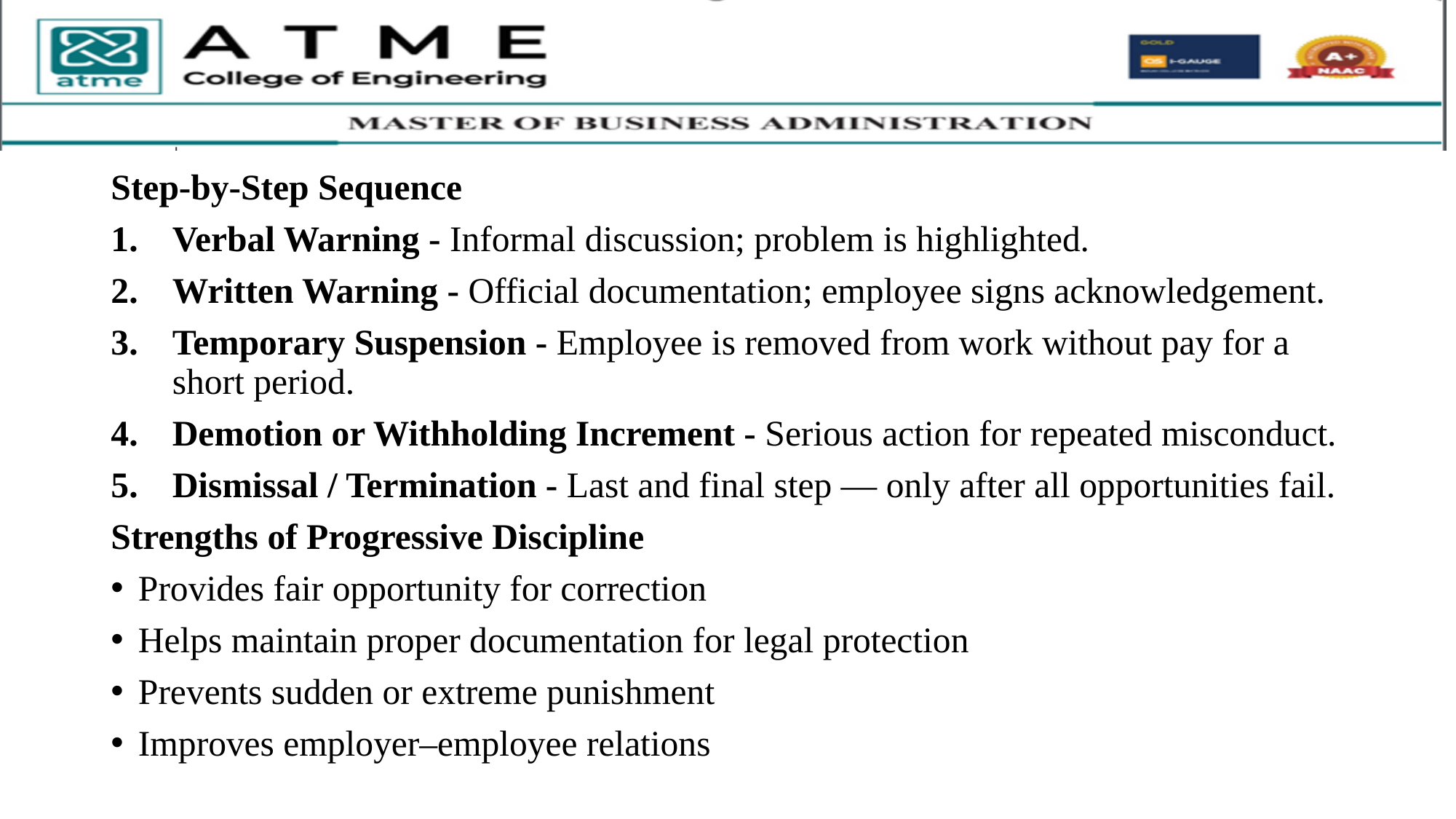

Step-by-Step Sequence
Verbal Warning - Informal discussion; problem is highlighted.
Written Warning - Official documentation; employee signs acknowledgement.
Temporary Suspension - Employee is removed from work without pay for a short period.
Demotion or Withholding Increment - Serious action for repeated misconduct.
Dismissal / Termination - Last and final step — only after all opportunities fail.
Strengths of Progressive Discipline
Provides fair opportunity for correction
Helps maintain proper documentation for legal protection
Prevents sudden or extreme punishment
Improves employer–employee relations